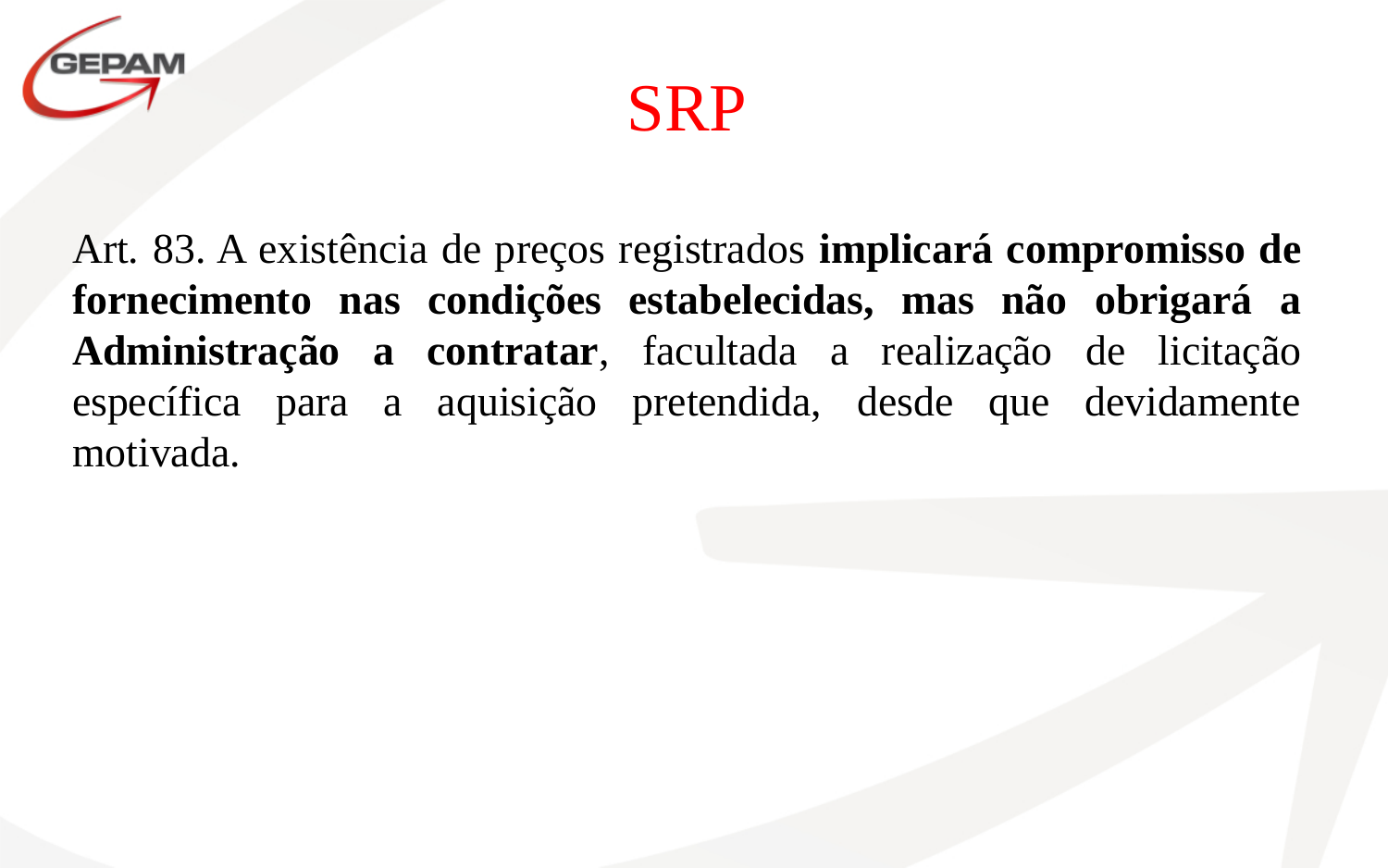

SRP
Art. 83. A existência de preços registrados implicará compromisso de fornecimento nas condições estabelecidas, mas não obrigará a Administração a contratar, facultada a realização de licitação específica para a aquisição pretendida, desde que devidamente motivada.